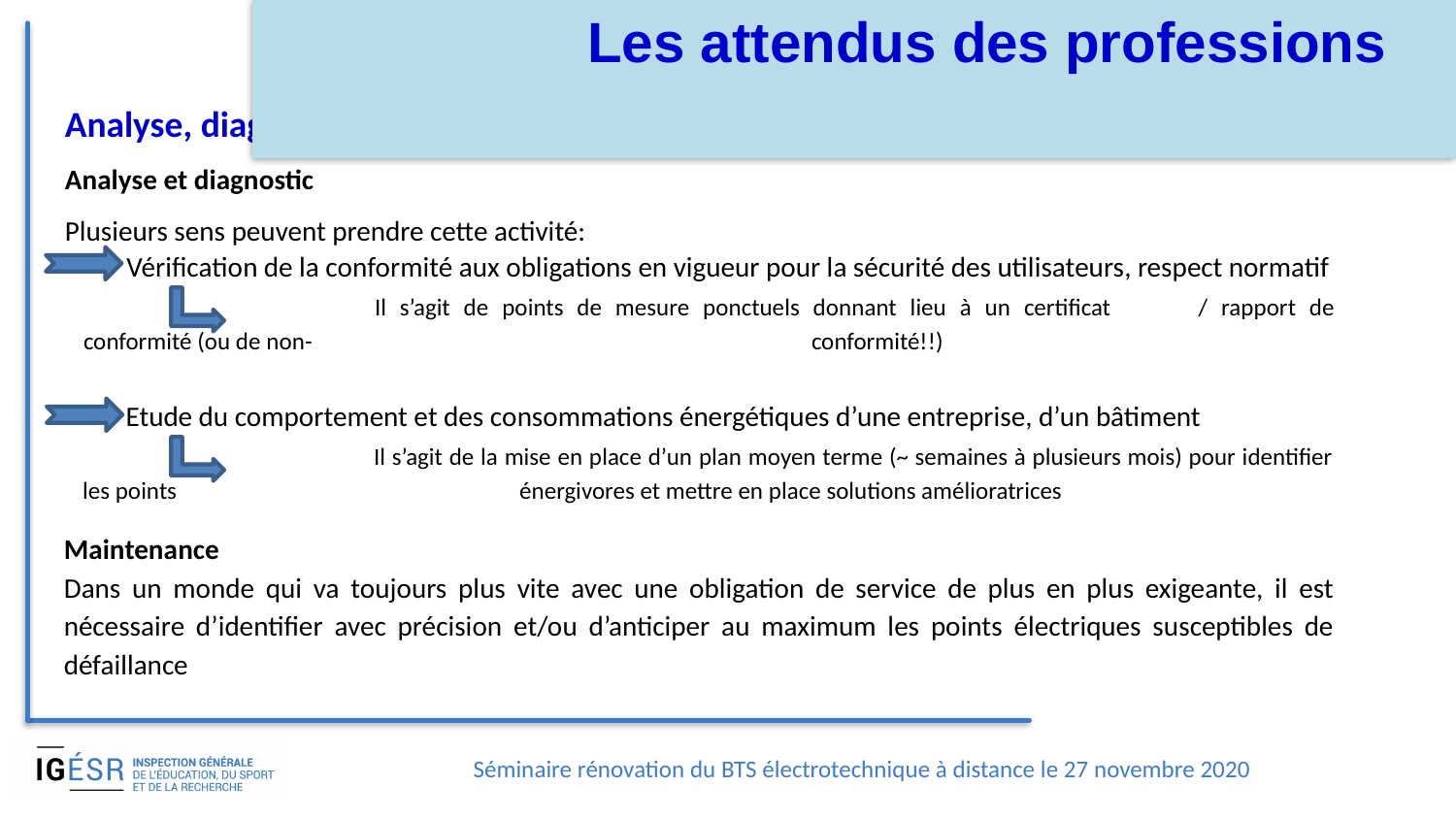

# Les attendus des professions
Analyse, diagnostique, maintenance…
Analyse et diagnostic
Plusieurs sens peuvent prendre cette activité:

Vérification de la conformité aux obligations en vigueur pour la sécurité des utilisateurs, respect normatif
		Il s’agit de points de mesure ponctuels donnant lieu à un certificat 	/ rapport de conformité (ou de non-				conformité!!)

Etude du comportement et des consommations énergétiques d’une entreprise, d’un bâtiment
		Il s’agit de la mise en place d’un plan moyen terme (~ semaines à plusieurs mois) pour identifier les points 			énergivores et mettre en place solutions amélioratrices

Maintenance
Dans un monde qui va toujours plus vite avec une obligation de service de plus en plus exigeante, il est nécessaire d’identifier avec précision et/ou d’anticiper au maximum les points électriques susceptibles de défaillance